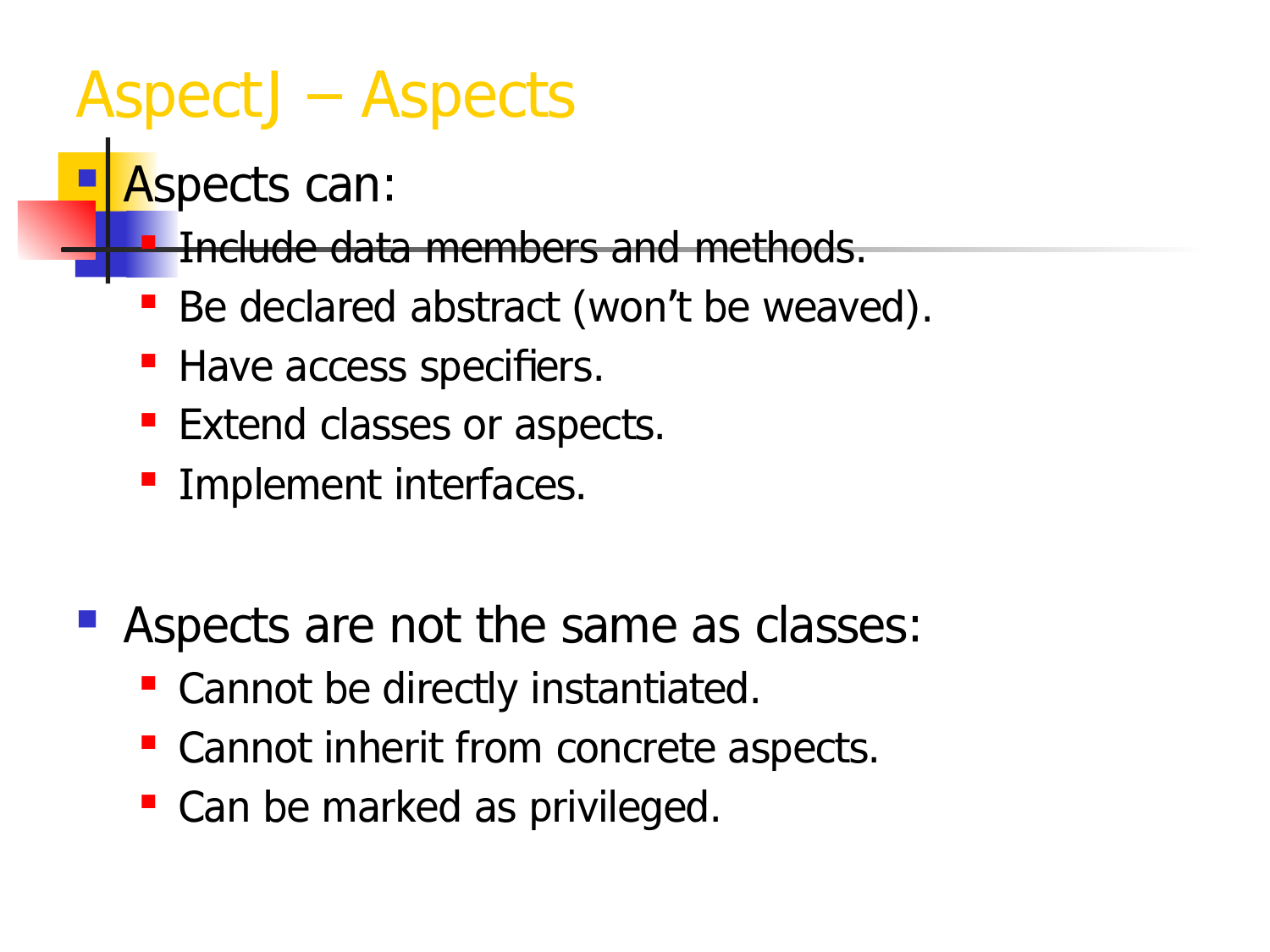

# AspectJ – Aspects
Aspects can:
Include data members and methods.
Be declared abstract (won’t be weaved).
Have access specifiers.
Extend classes or aspects.
Implement interfaces.

Aspects are not the same as classes:
Cannot be directly instantiated.
Cannot inherit from concrete aspects.
Can be marked as privileged.